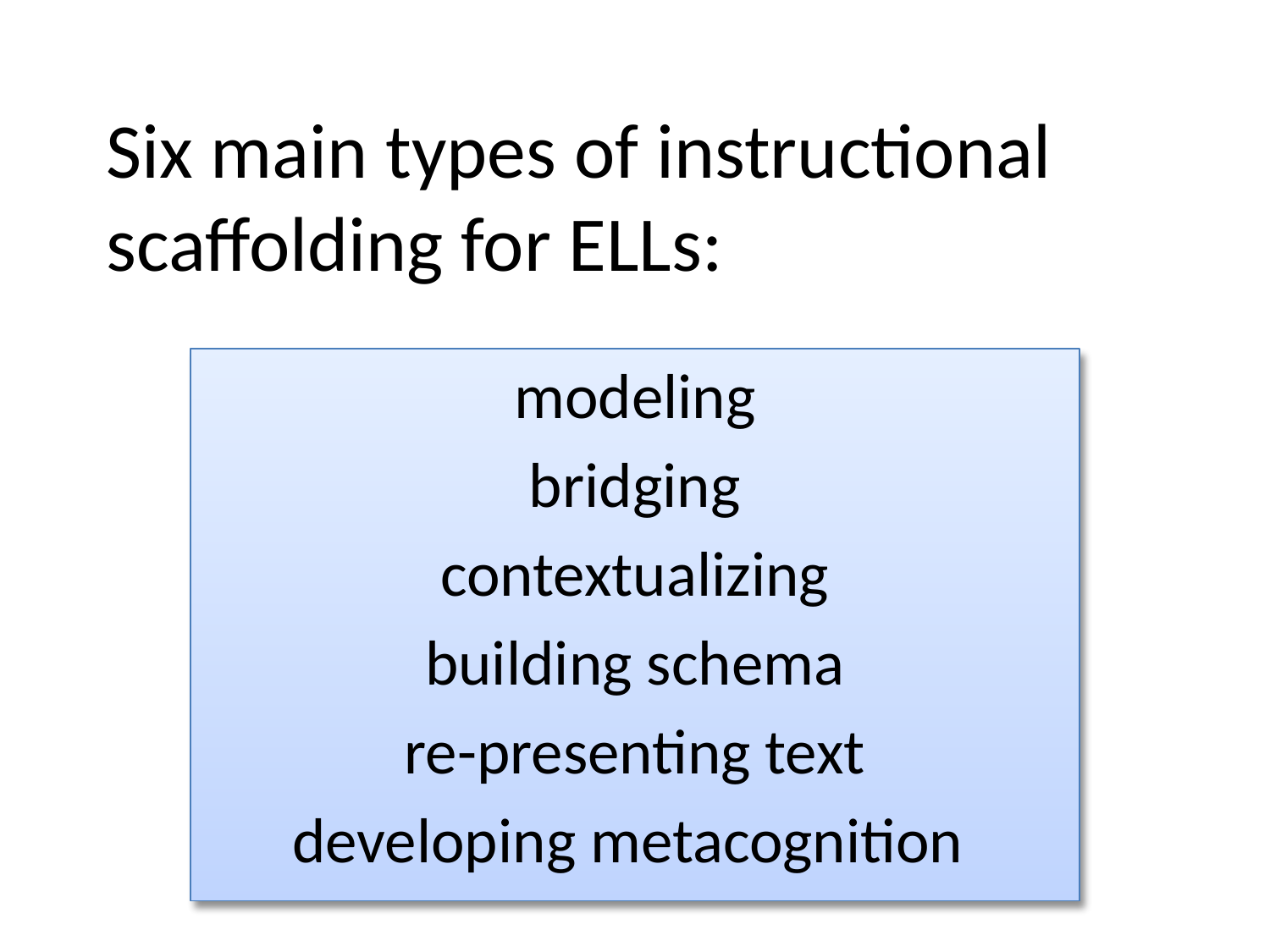

# Six main types of instructional scaffolding for ELLs:
modeling
bridging
contextualizing
building schema
re-presenting text
developing metacognition